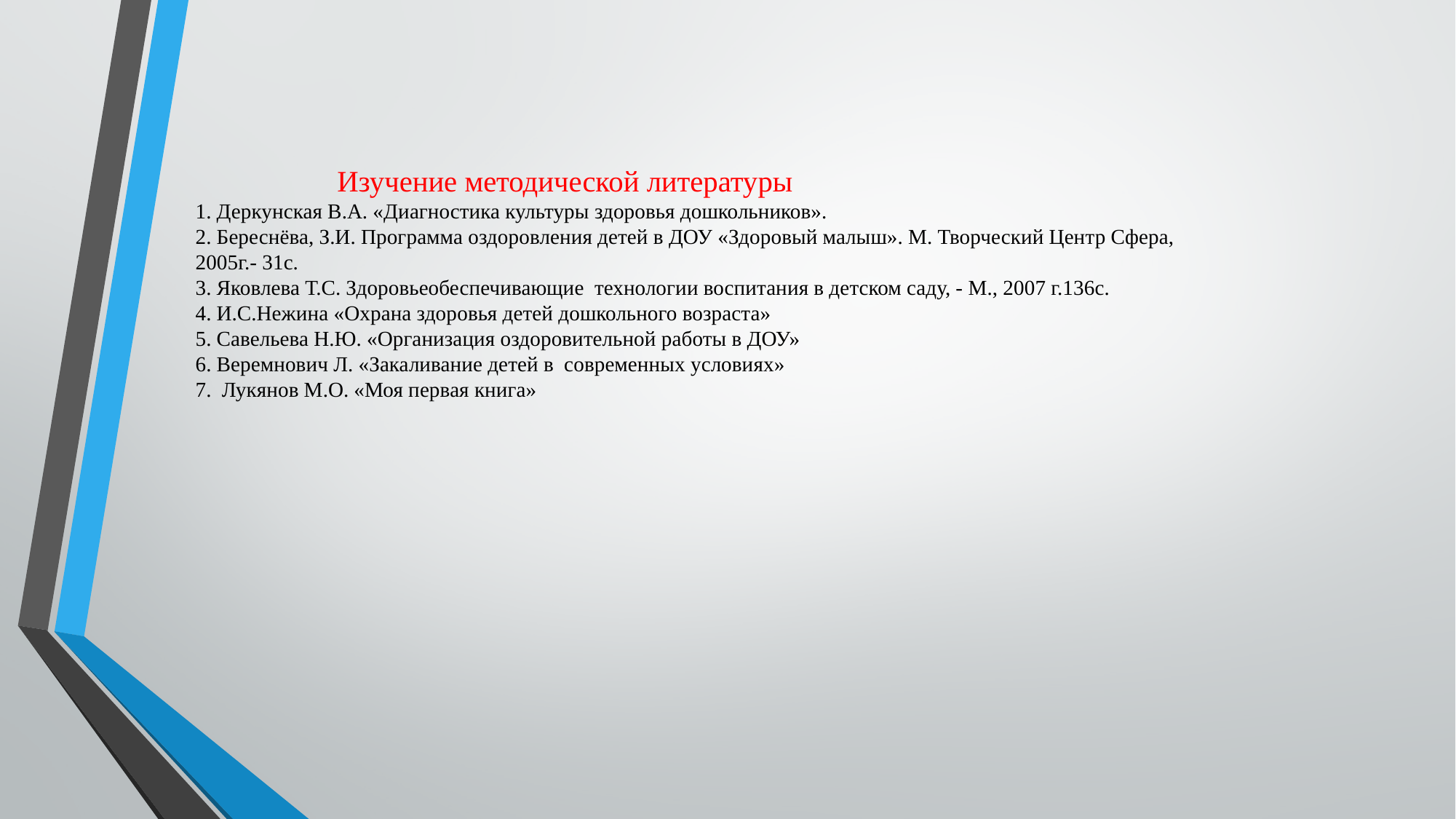

# Изучение методической литературы 1. Деркунская В.А. «Диагностика культуры здоровья дошкольников». 2. Береснёва, З.И. Программа оздоровления детей в ДОУ «Здоровый малыш». М. Творческий Центр Сфера, 2005г.- 31с. 3. Яковлева Т.С. Здоровьеобеспечивающие  технологии воспитания в детском саду, - М., 2007 г.136с. 4. И.С.Нежина «Охрана здоровья детей дошкольного возраста» 5. Савельева Н.Ю. «Организация оздоровительной работы в ДОУ» 6. Веремнович Л. «Закаливание детей в  современных условиях» 7.  Лукянов М.О. «Моя первая книга»